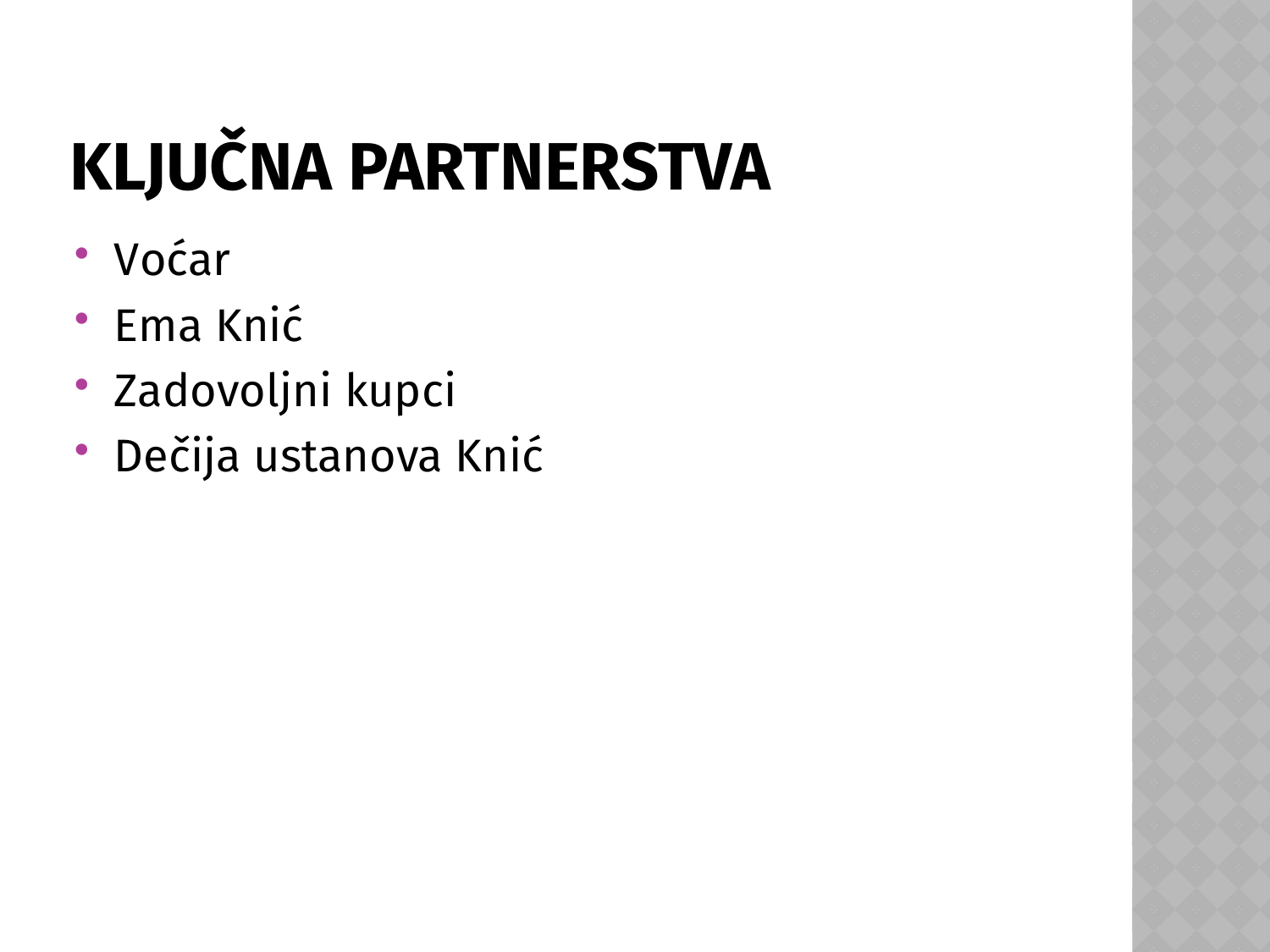

# Ključna partnerstva
Voćar
Ema Knić
Zadovoljni kupci
Dečija ustanova Knić